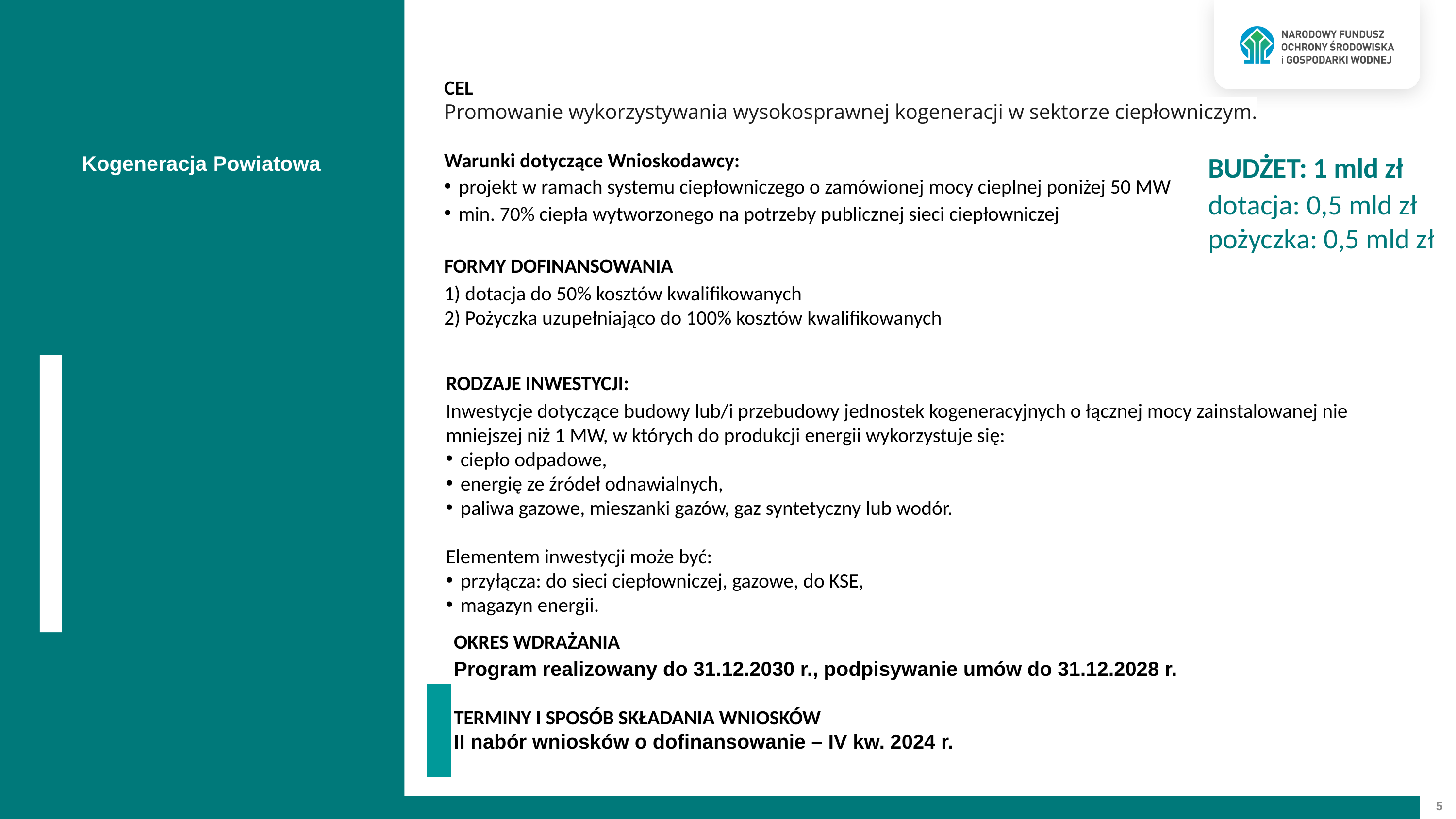

CEL
Promowanie wykorzystywania wysokosprawnej kogeneracji w sektorze ciepłowniczym.

Warunki dotyczące Wnioskodawcy:
projekt w ramach systemu ciepłowniczego o zamówionej mocy cieplnej poniżej 50 MW
min. 70% ciepła wytworzonego na potrzeby publicznej sieci ciepłowniczej
BUDŻET: 1 mld zł
dotacja: 0,5 mld zł
pożyczka: 0,5 mld zł

Kogeneracja Powiatowa
FORMY DOFINANSOWANIA
1) dotacja do 50% kosztów kwalifikowanych
2) Pożyczka uzupełniająco do 100% kosztów kwalifikowanych

RODZAJE INWESTYCJI:
Inwestycje dotyczące budowy lub/i przebudowy jednostek kogeneracyjnych o łącznej mocy zainstalowanej nie mniejszej niż 1 MW, w których do produkcji energii wykorzystuje się:
ciepło odpadowe,
energię ze źródeł odnawialnych,
paliwa gazowe, mieszanki gazów, gaz syntetyczny lub wodór.

Elementem inwestycji może być:
przyłącza: do sieci ciepłowniczej, gazowe, do KSE,
magazyn energii.

OKRES WDRAŻANIA
Program realizowany do 31.12.2030 r., podpisywanie umów do 31.12.2028 r.

TERMINY I SPOSÓB SKŁADANIA WNIOSKÓW
II nabór wniosków o dofinansowanie – IV kw. 2024 r.

5